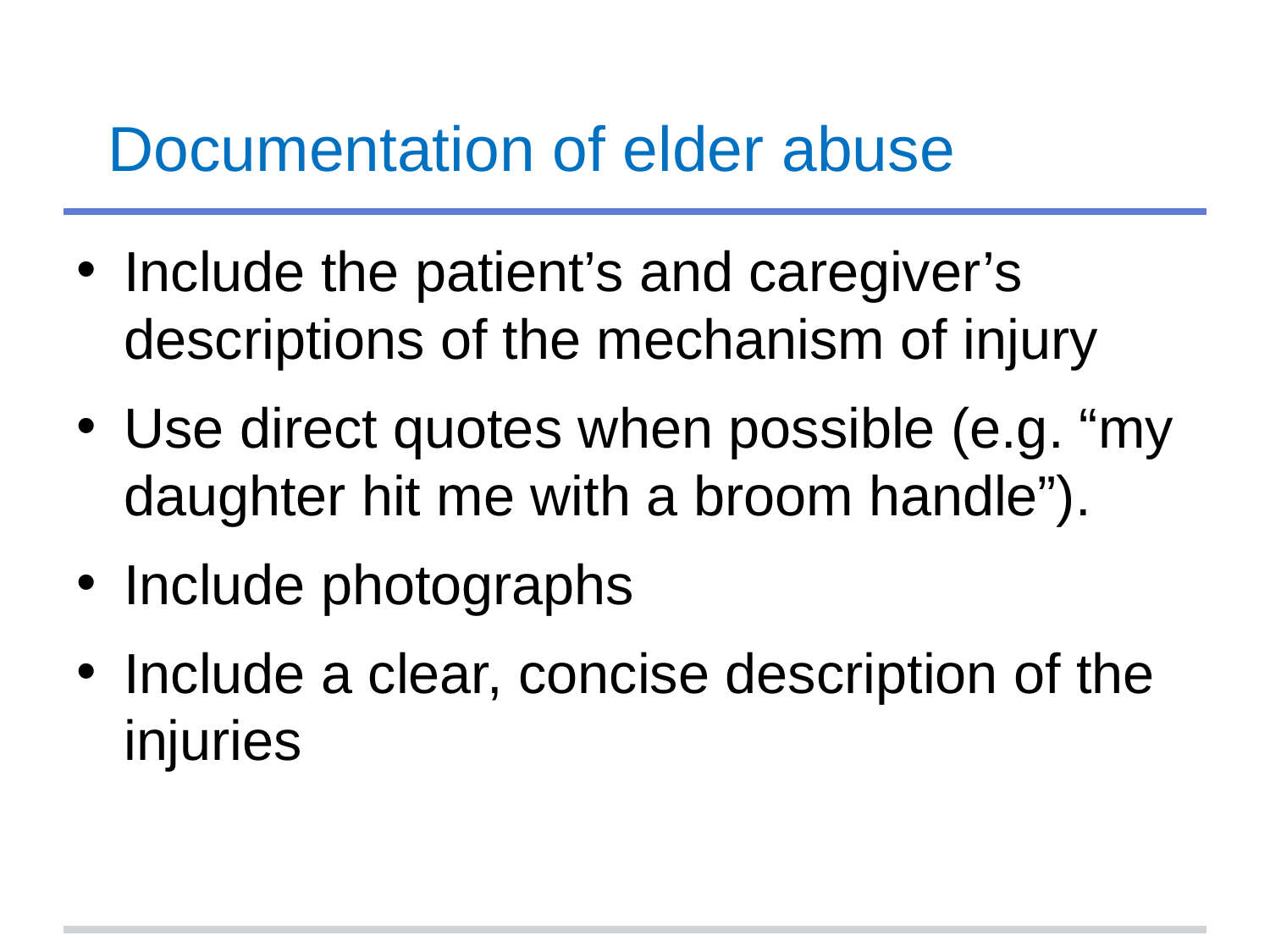

# Documentation of elder abuse
Include the patient’s and caregiver’s descriptions of the mechanism of injury
Use direct quotes when possible (e.g. “my daughter hit me with a broom handle”).
Include photographs
Include a clear, concise description of the injuries